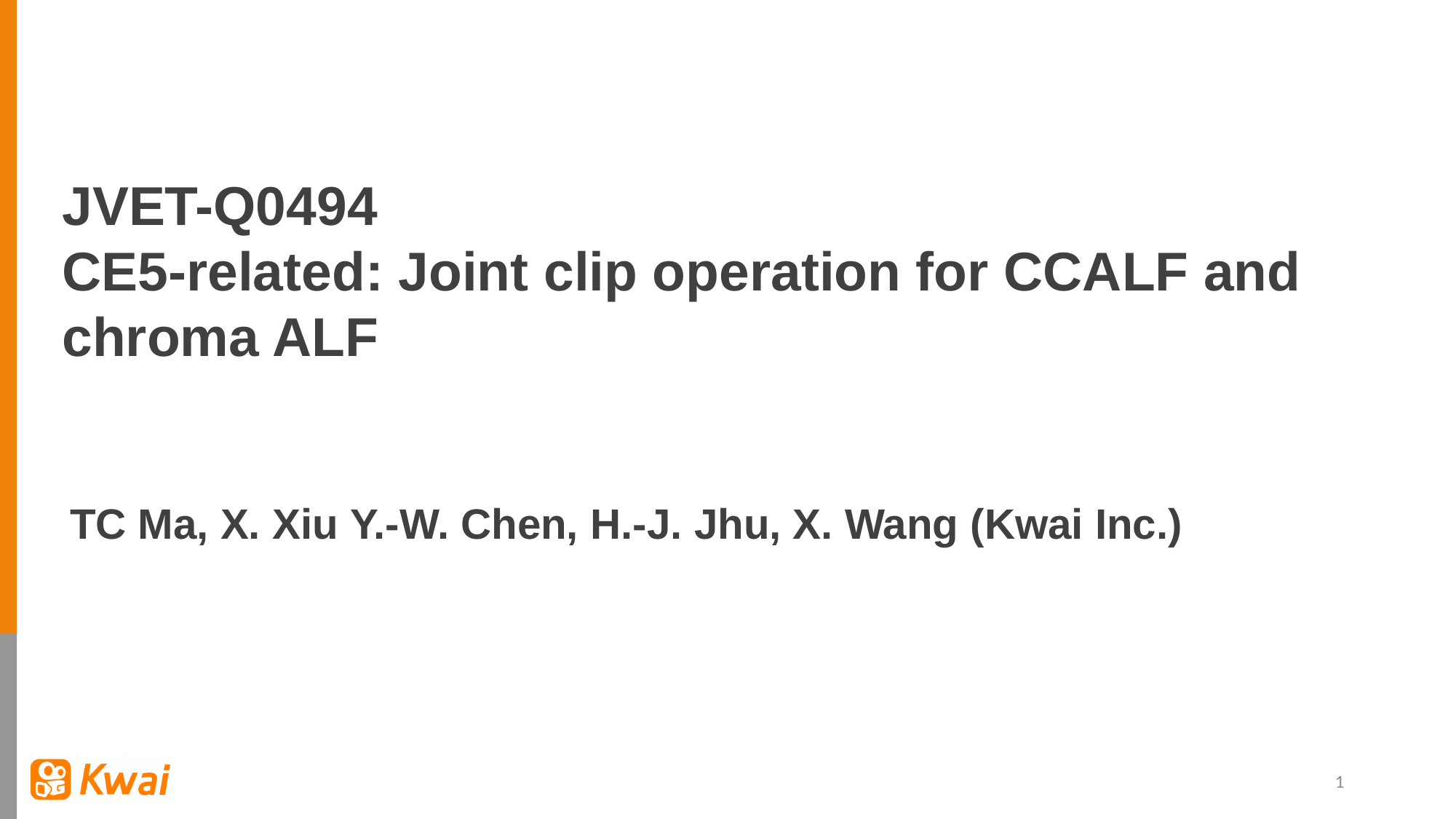

JVET-Q0494
CE5-related: Joint clip operation for CCALF and chroma ALF
TC Ma, X. Xiu Y.-W. Chen, H.-J. Jhu, X. Wang (Kwai Inc.)
1